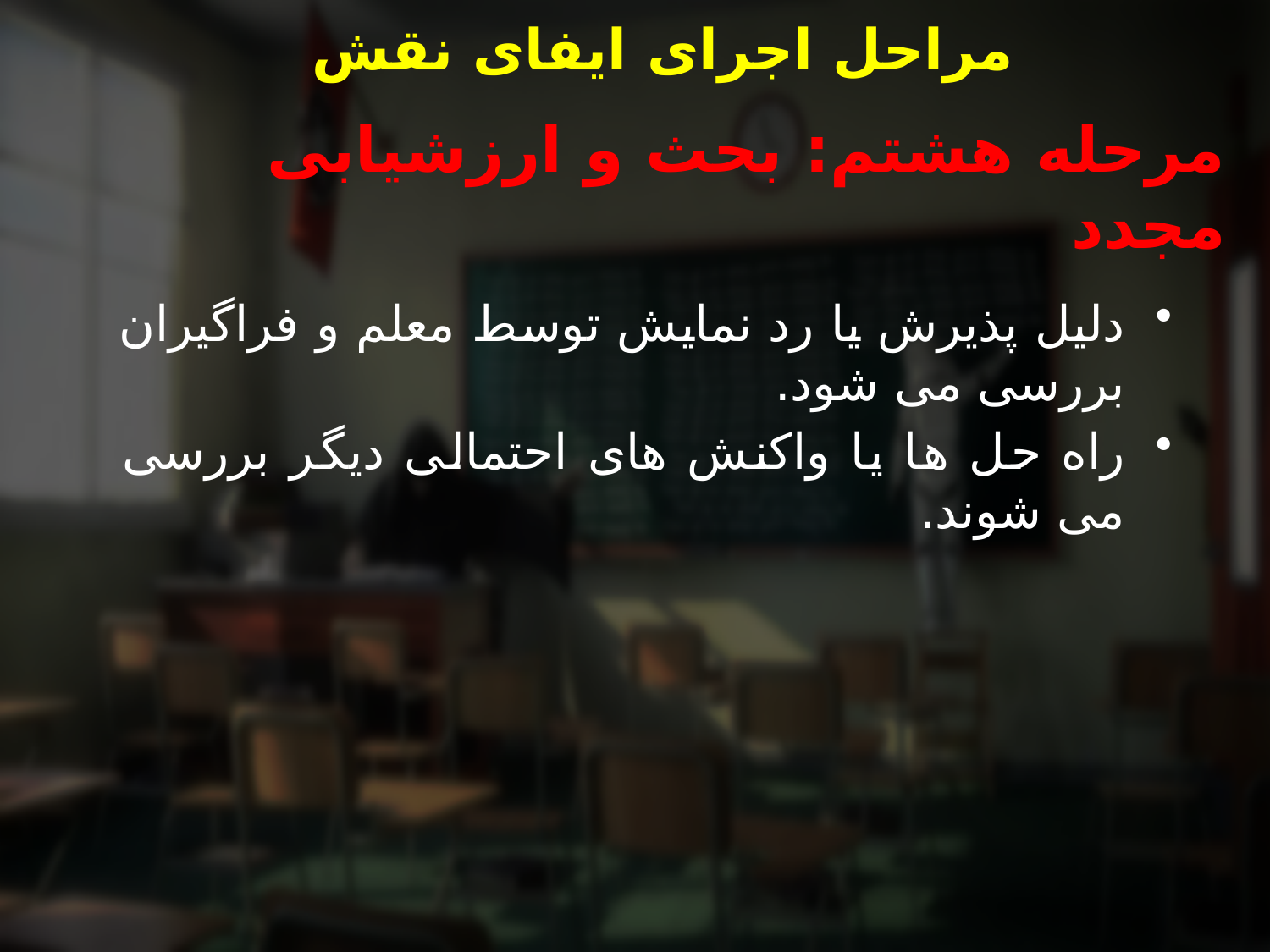

# مراحل اجرای ایفای نقش
مرحله هشتم: بحث و ارزشیابی مجدد
دلیل پذیرش یا رد نمایش توسط معلم و فراگیران بررسی می شود.
راه حل ها یا واکنش های احتمالی دیگر بررسی می شوند.